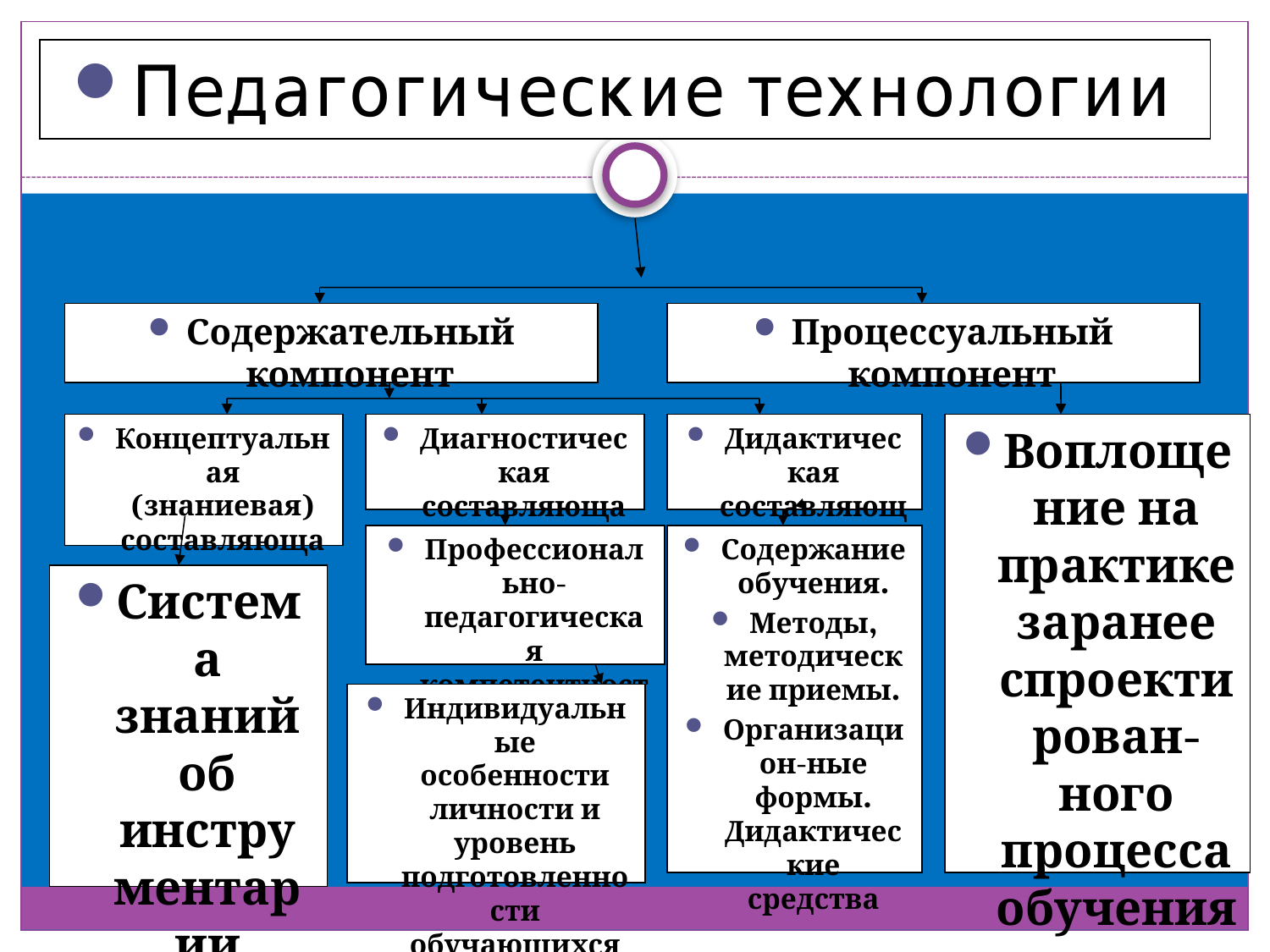

Педагогические технологии

Содержательный компонент
Процессуальный компонент

Концептуальная (знаниевая) составляющая
Диагностическая составляющая

Дидактическая составляющая
Воплощение на практике заранее спроектирован-ного процесса обучения:
- организация деятельности обучающихся;
- управление процессом обучения

Профессионально-педагогическая компетентность педагога
Содержание обучения.
Методы, методические приемы.
Организацион-ные формы. Дидактические средства
Система знаний об инструментарии достижения целей, об эффективности процесса обучения

Индивидуальные особенности личности и уровень подготовленности обучающихся